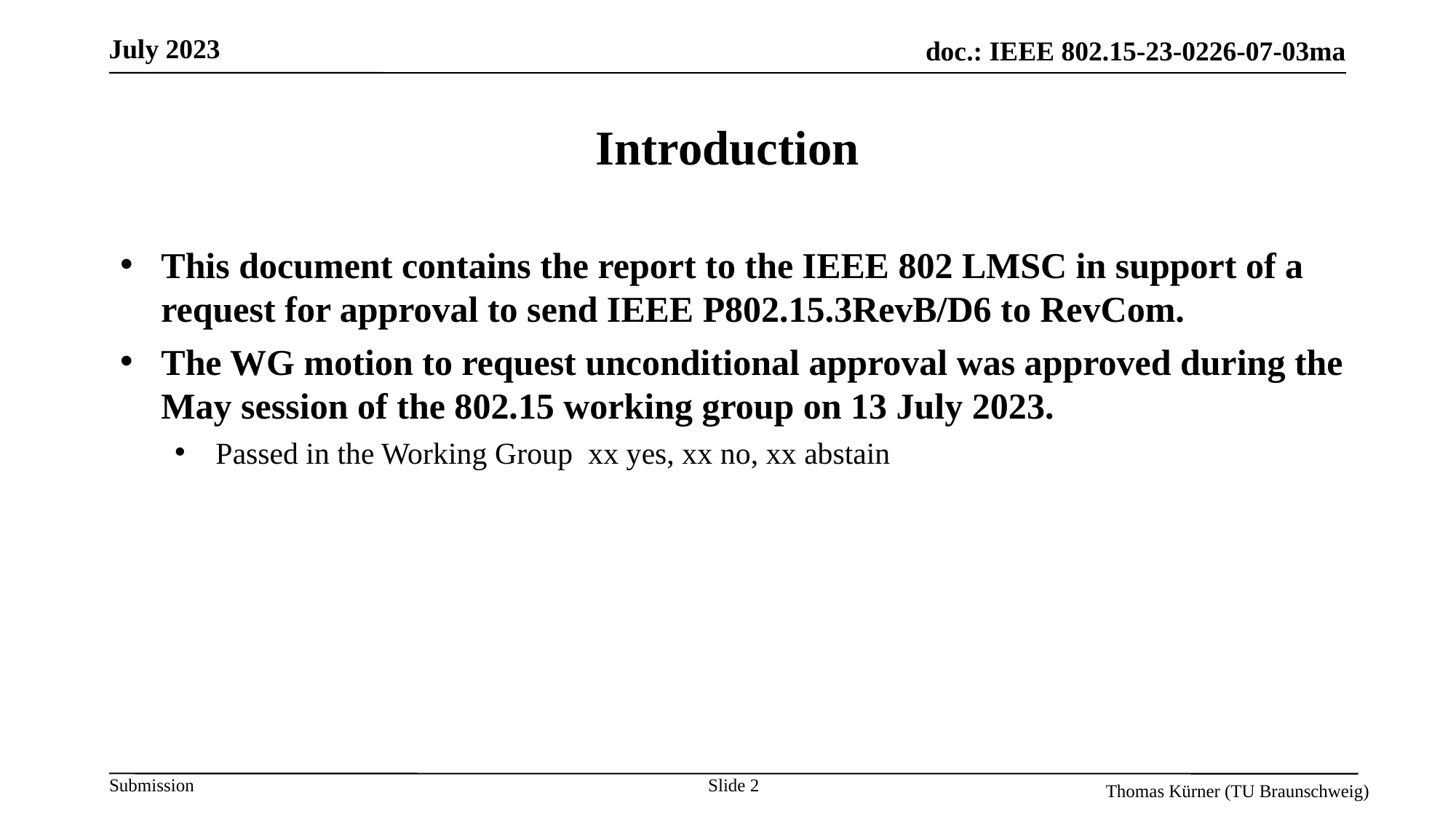

# Introduction
This document contains the report to the IEEE 802 LMSC in support of a request for approval to send IEEE P802.15.3RevB/D6 to RevCom.
The WG motion to request unconditional approval was approved during the May session of the 802.15 working group on 13 July 2023.
Passed in the Working Group  xx yes, xx no, xx abstain
Slide 2